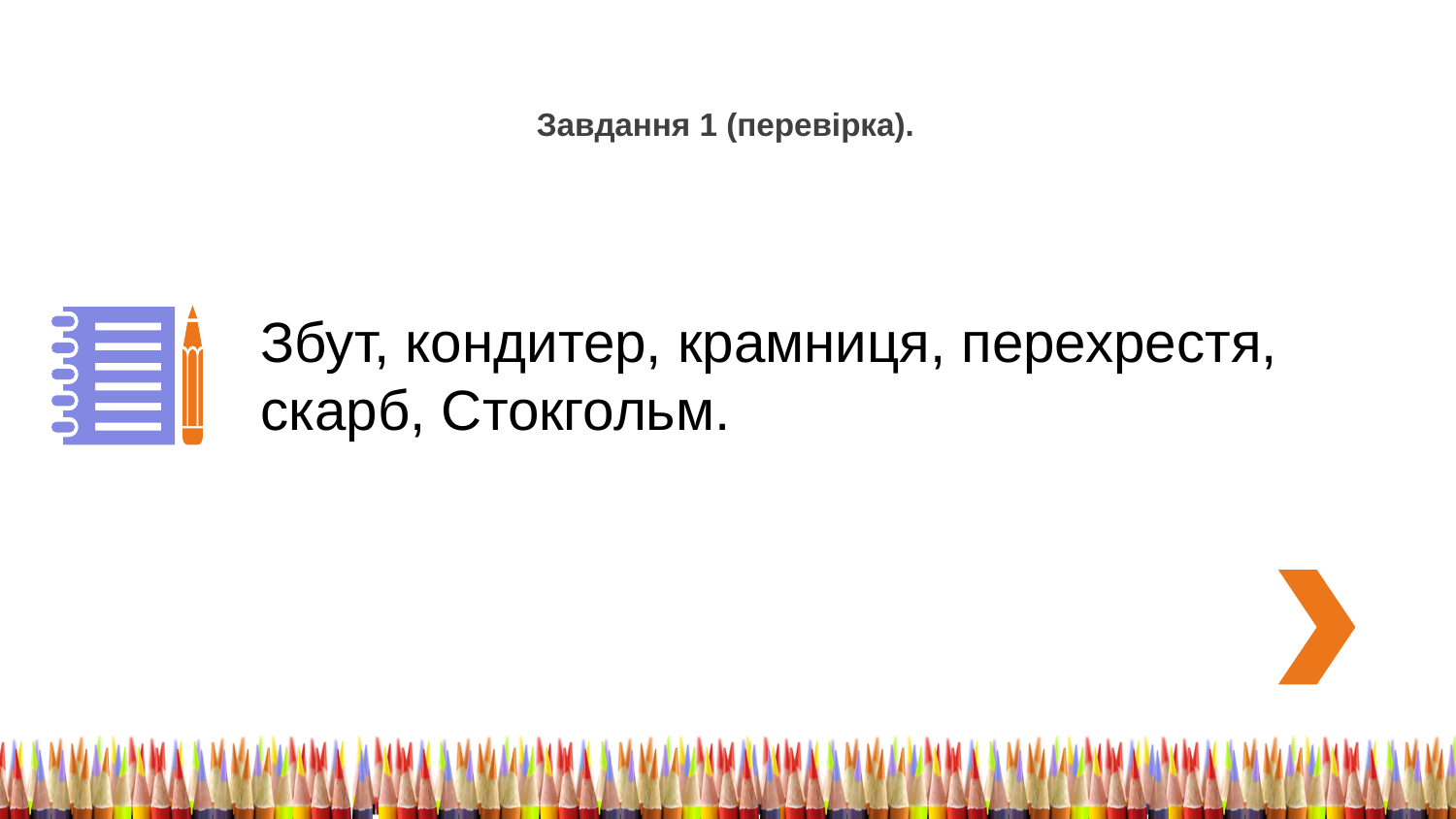

Завдання 1 (перевірка).
Збут, кондитер, крамниця, перехрестя, скарб, Стокгольм.